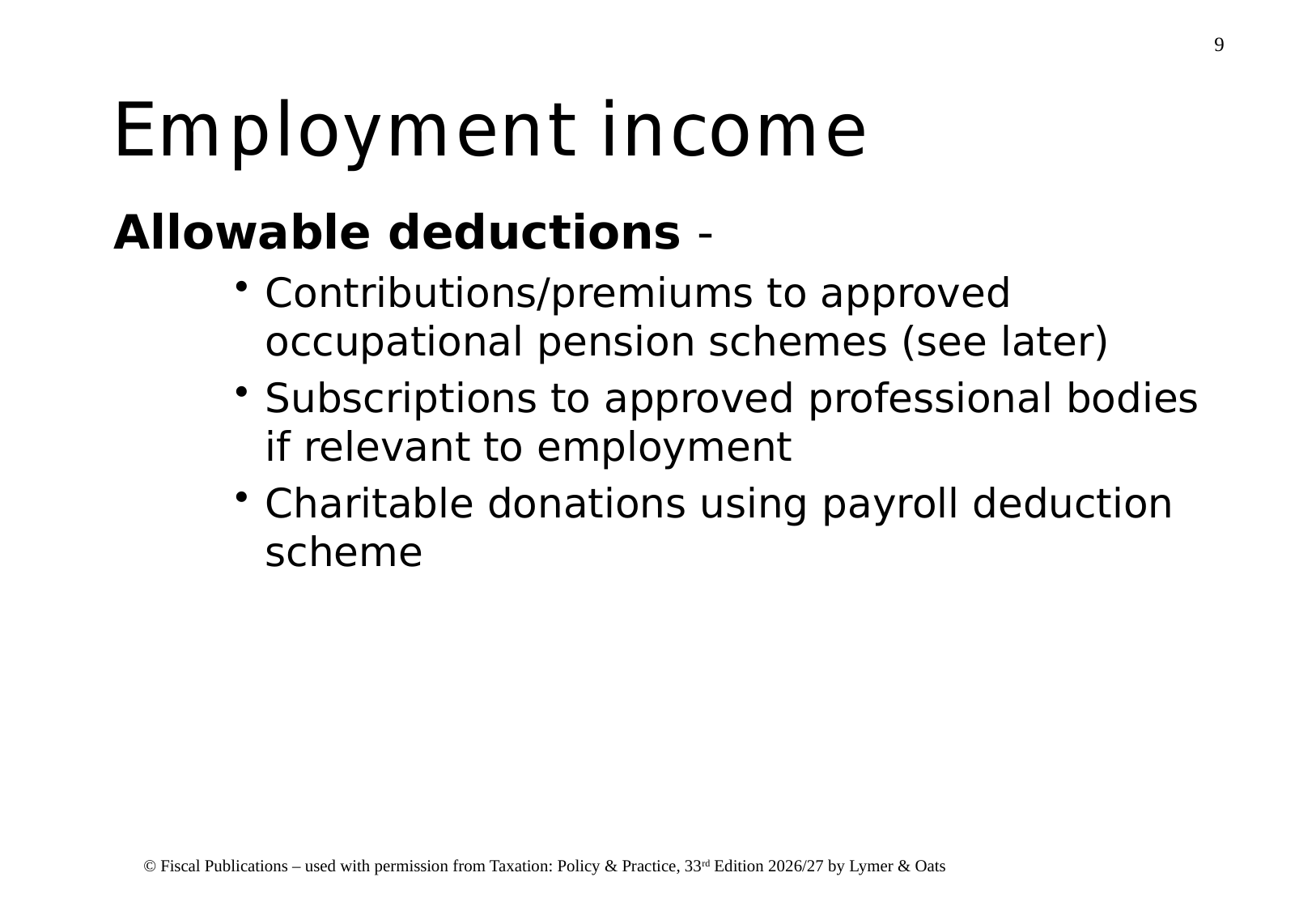

# Employment income
Allowable deductions -
Contributions/premiums to approved occupational pension schemes (see later)
Subscriptions to approved professional bodies if relevant to employment
Charitable donations using payroll deduction scheme